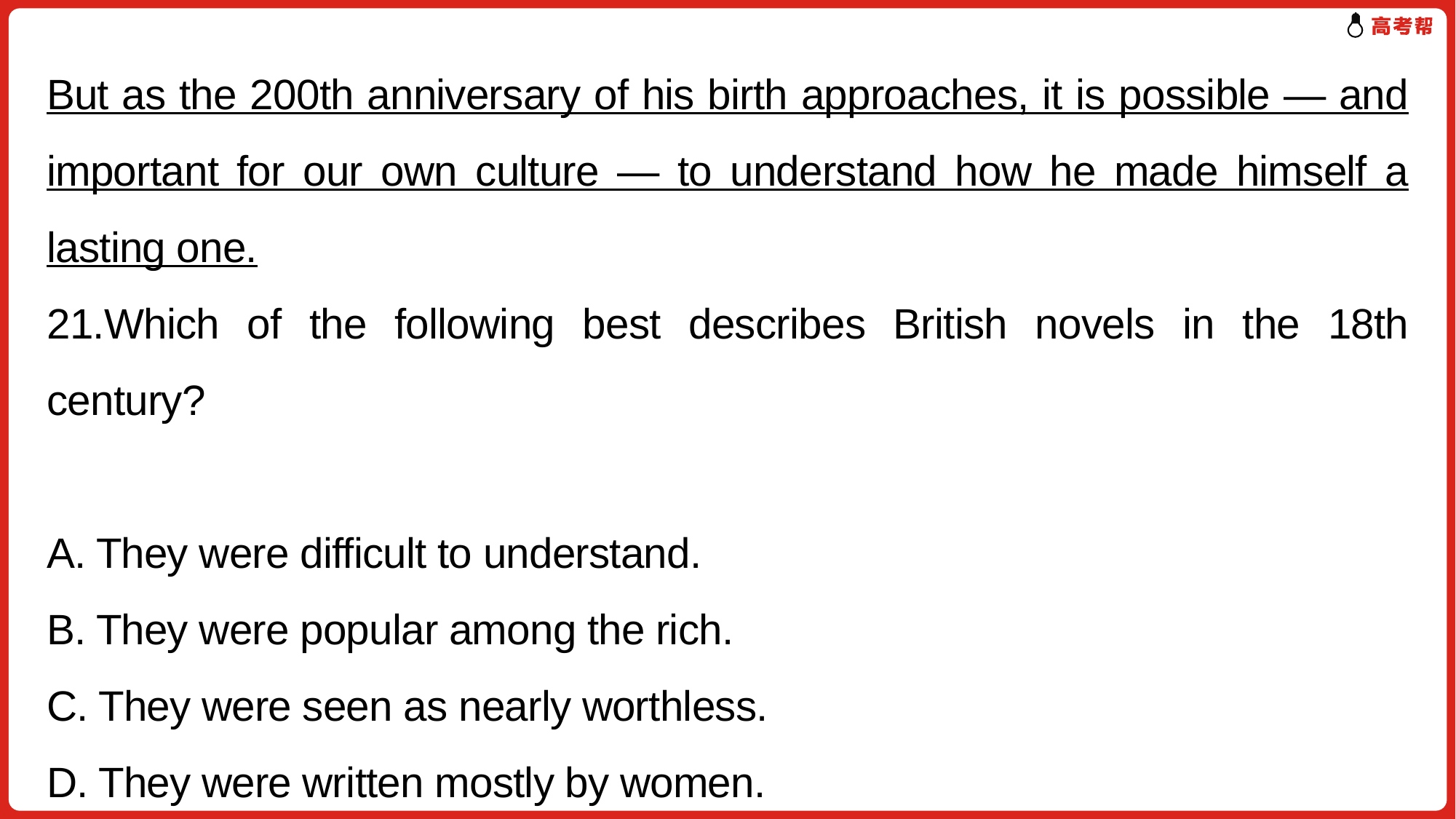

But as the 200th anniversary of his birth approaches, it is possible — and important for our own culture — to understand how he made himself a lasting one.
21.Which of the following best describes British novels in the 18th century?
A. They were difficult to understand.
B. They were popular among the rich.
C. They were seen as nearly worthless.
D. They were written mostly by women.